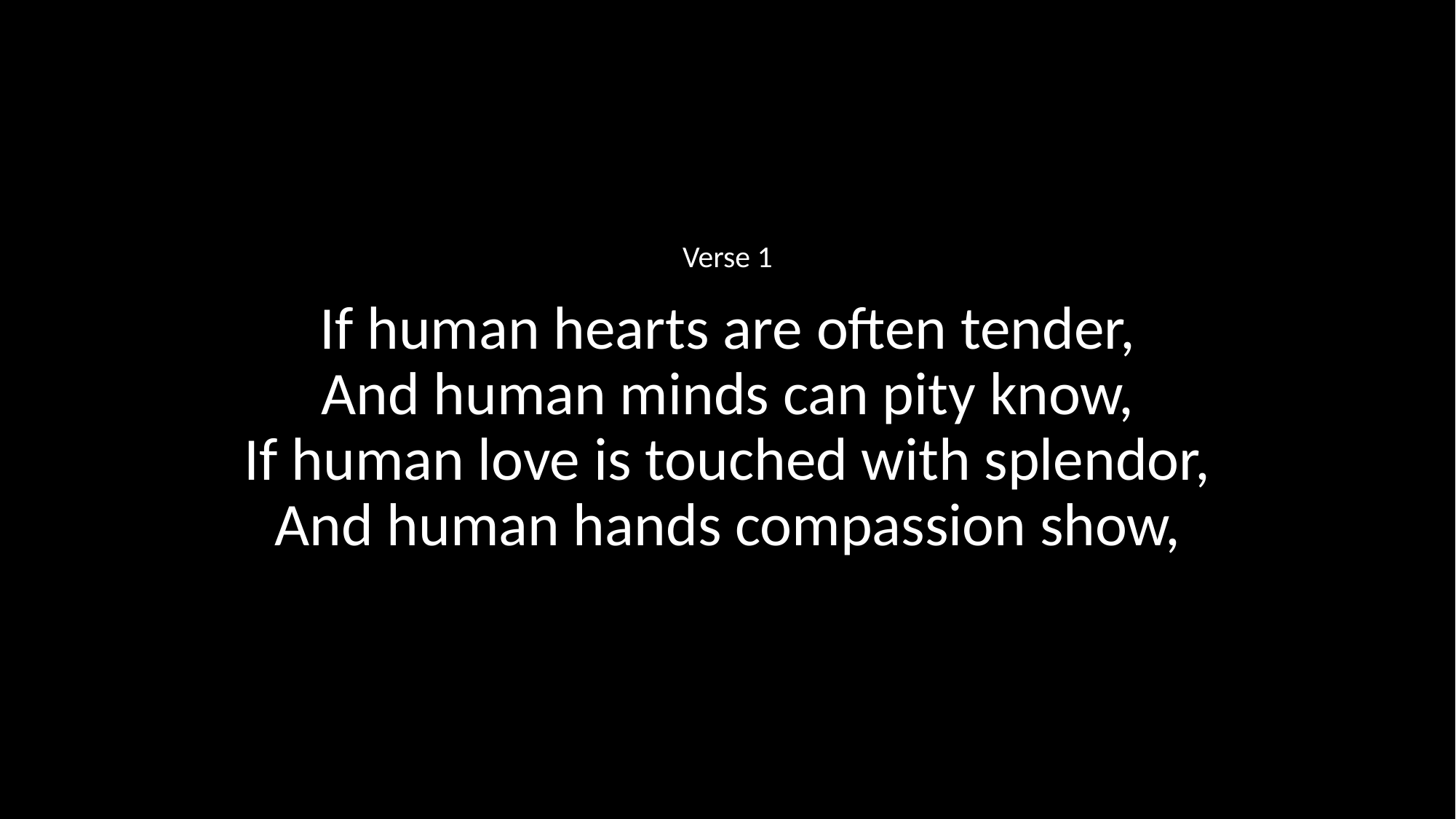

Verse 1
If human hearts are often tender,
And human minds can pity know,
If human love is touched with splendor,
And human hands compassion show,